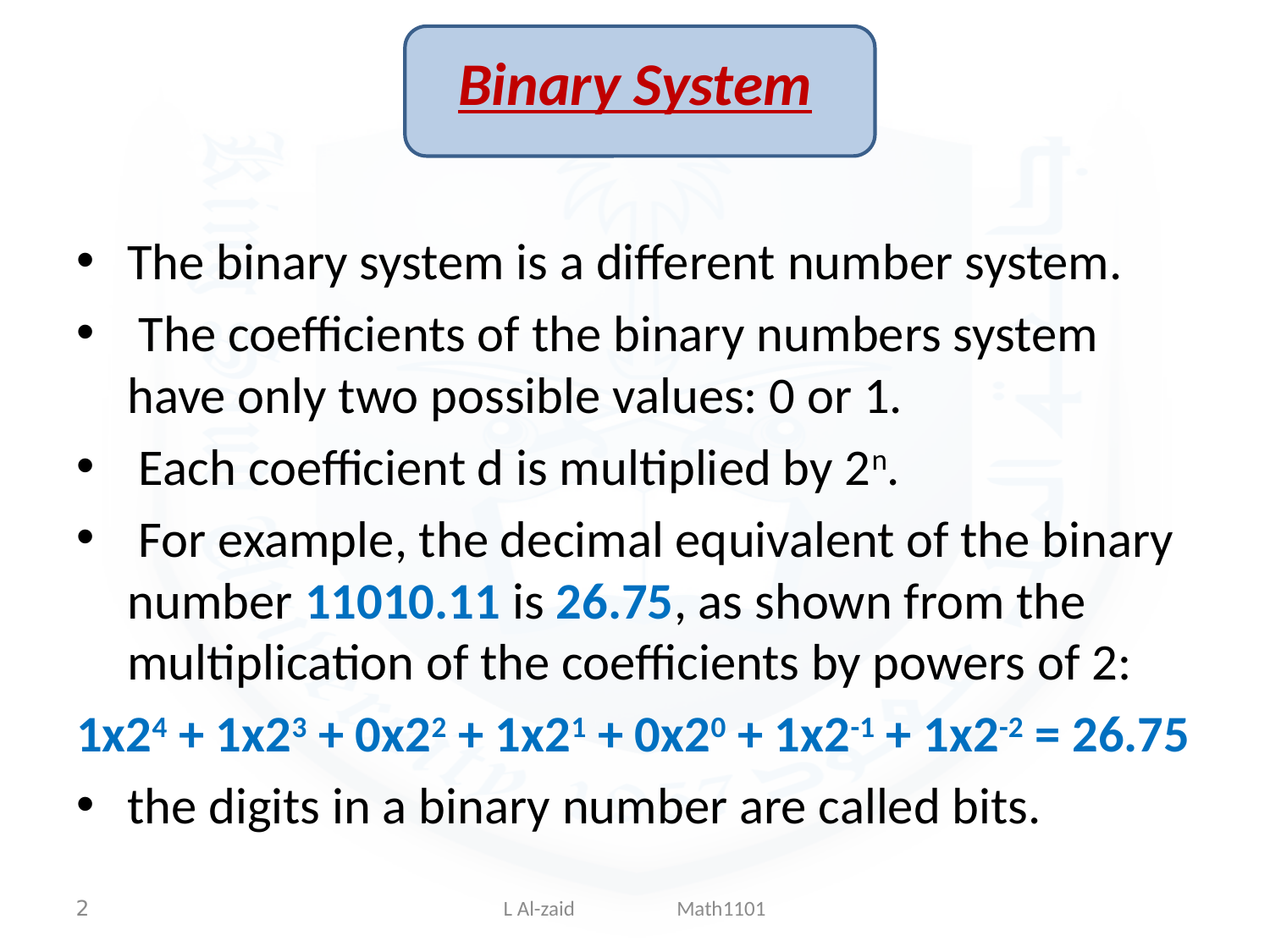

# Binary System
The binary system is a different number system.
 The coefficients of the binary numbers system have only two possible values: 0 or 1.
 Each coefficient d is multiplied by 2n.
 For example, the decimal equivalent of the binary number 11010.11 is 26.75, as shown from the multiplication of the coefficients by powers of 2:
1x24 + 1x23 + 0x22 + 1x21 + 0x20 + 1x2-1 + 1x2-2 = 26.75
the digits in a binary number are called bits.

2
L Al-zaid                     Math1101